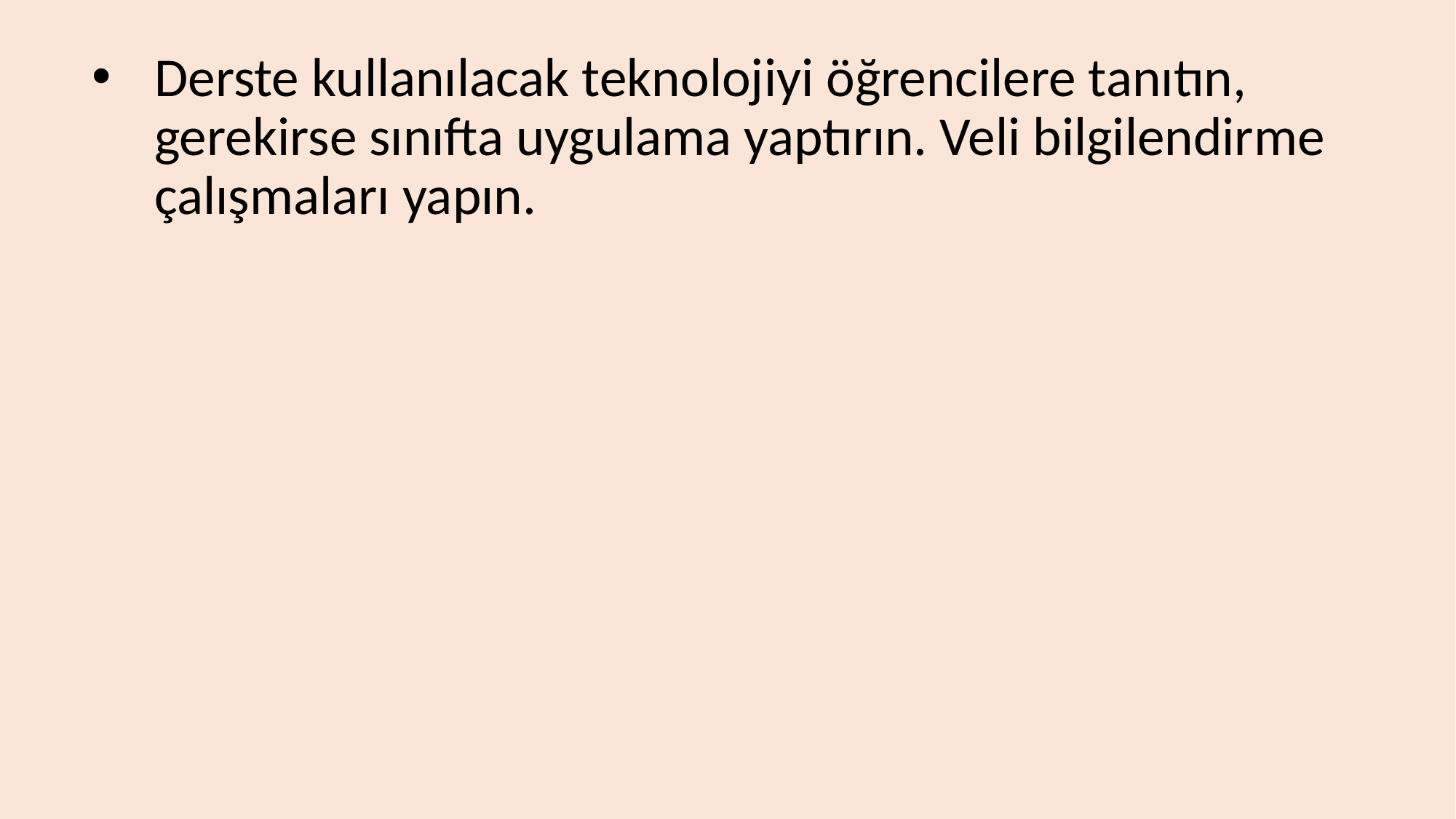

# Derste kullanılacak teknolojiyi öğrencilere tanıtın, gerekirse sınıfta uygulama yaptırın. Veli bilgilendirme çalışmaları yapın.